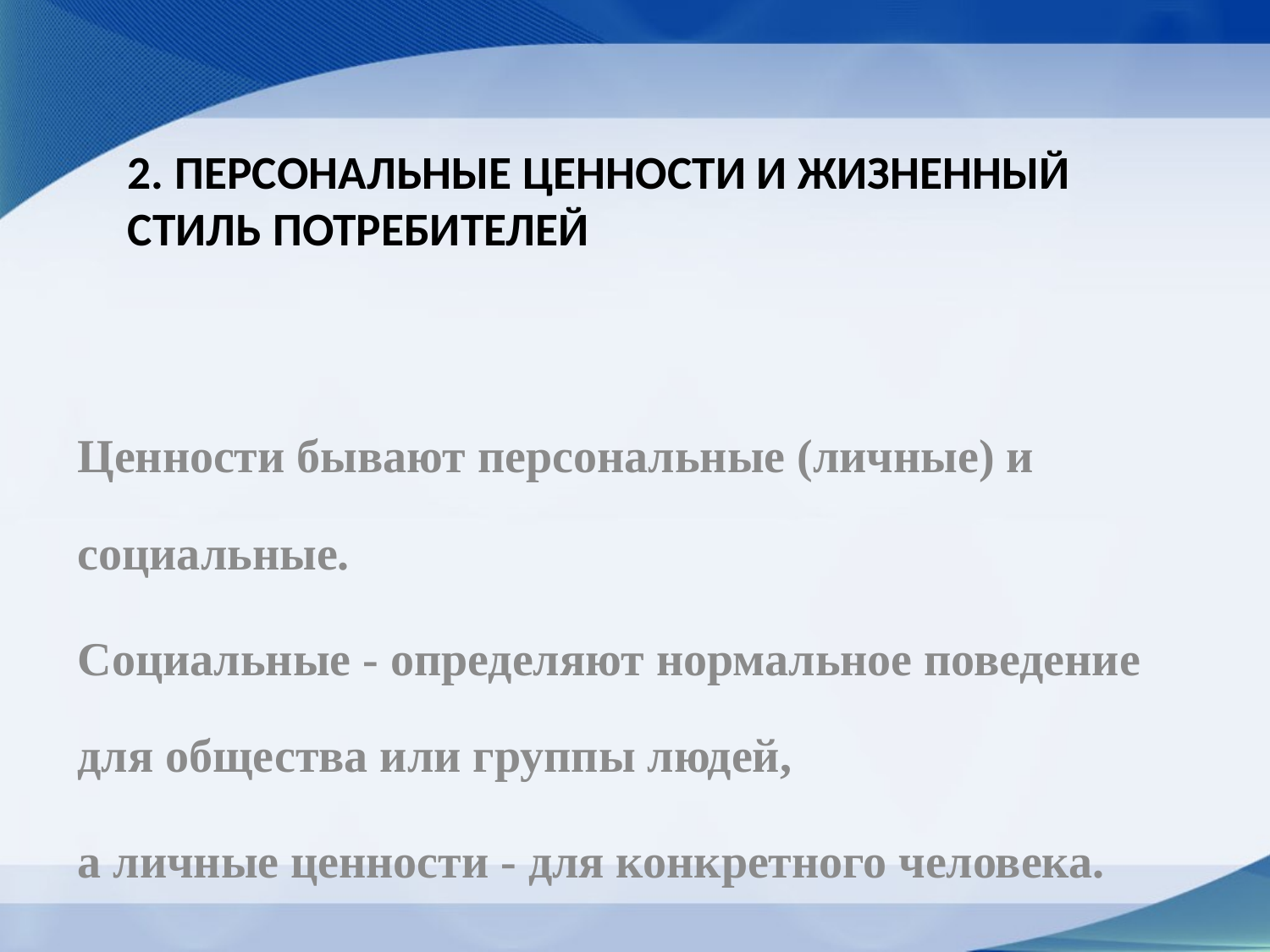

# 2. Персональные ценности и жизненный стиль потребителей

Ценности бывают персональные (личные) и социальные.
Социальные - определяют нормальное поведение для общества или группы людей,
а личные ценности - для конкретного человека.